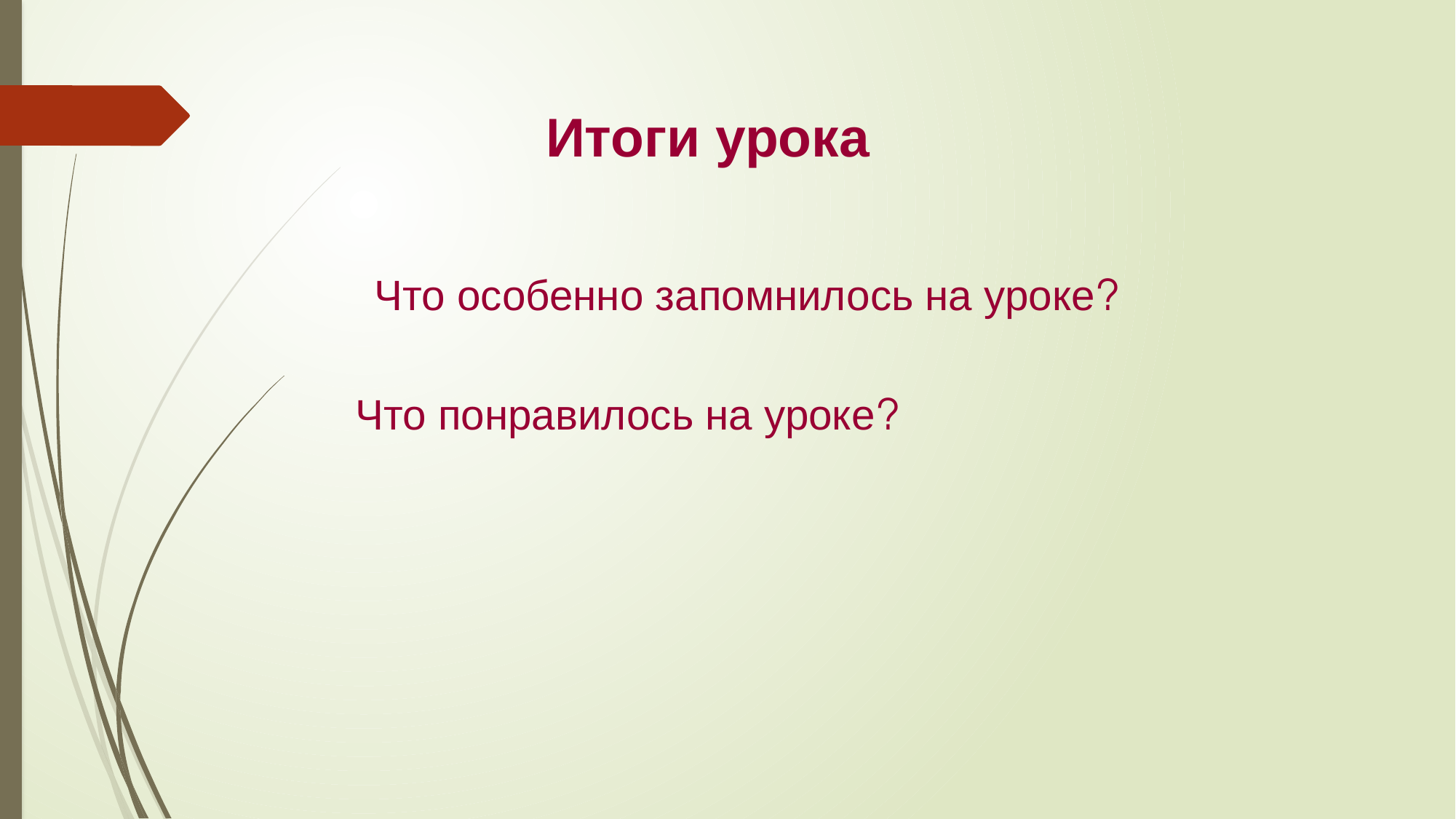

Итоги урока

Что особенно запомнилось на уроке?
Что понравилось на уроке?